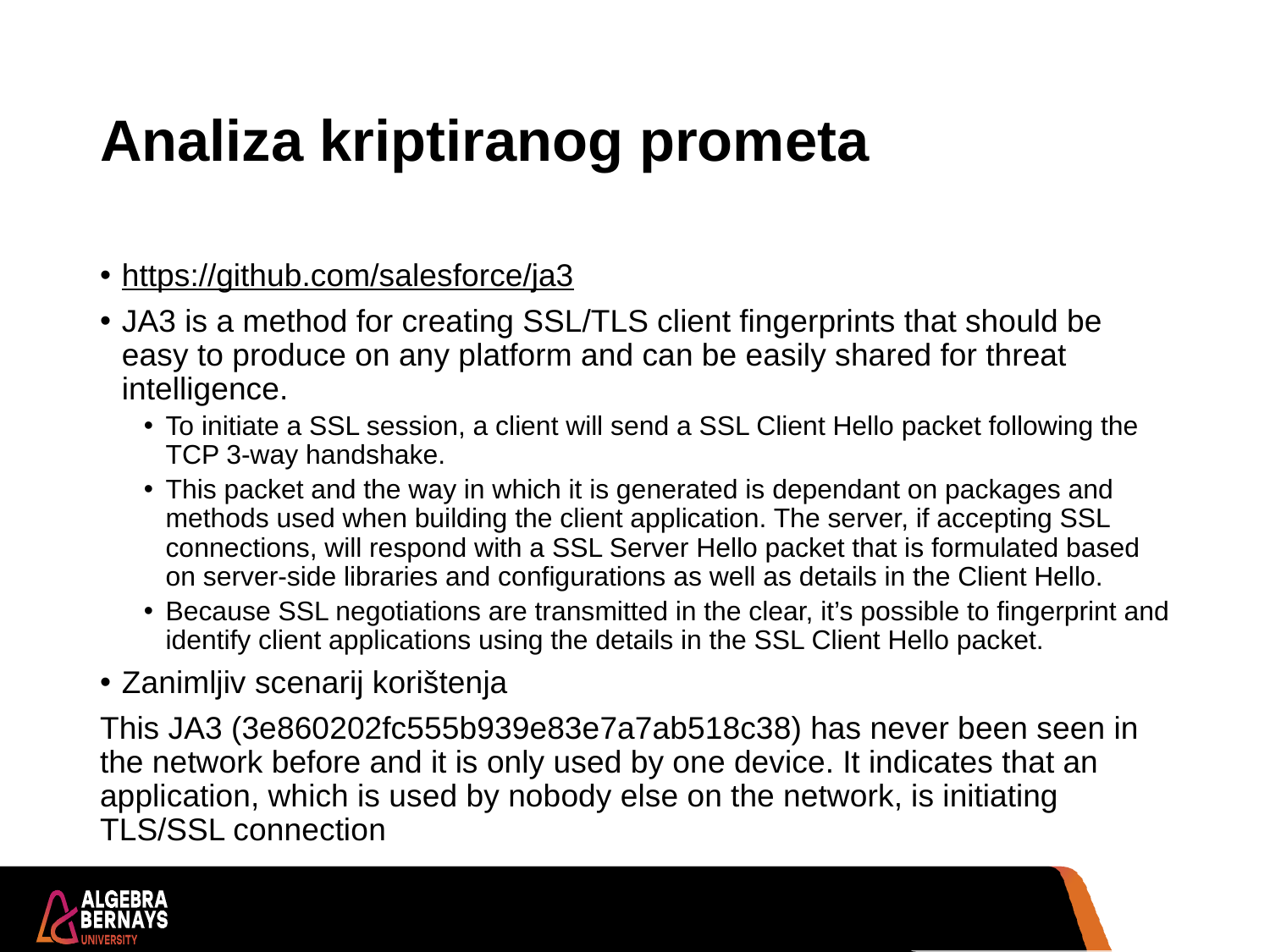

# Analiza kriptiranog prometa
https://github.com/salesforce/ja3
JA3 is a method for creating SSL/TLS client fingerprints that should be easy to produce on any platform and can be easily shared for threat intelligence.
To initiate a SSL session, a client will send a SSL Client Hello packet following the TCP 3-way handshake.
This packet and the way in which it is generated is dependant on packages and methods used when building the client application. The server, if accepting SSL connections, will respond with a SSL Server Hello packet that is formulated based on server-side libraries and configurations as well as details in the Client Hello.
Because SSL negotiations are transmitted in the clear, it’s possible to fingerprint and identify client applications using the details in the SSL Client Hello packet.
Zanimljiv scenarij korištenja
This JA3 (3e860202fc555b939e83e7a7ab518c38) has never been seen in the network before and it is only used by one device. It indicates that an application, which is used by nobody else on the network, is initiating TLS/SSL connection